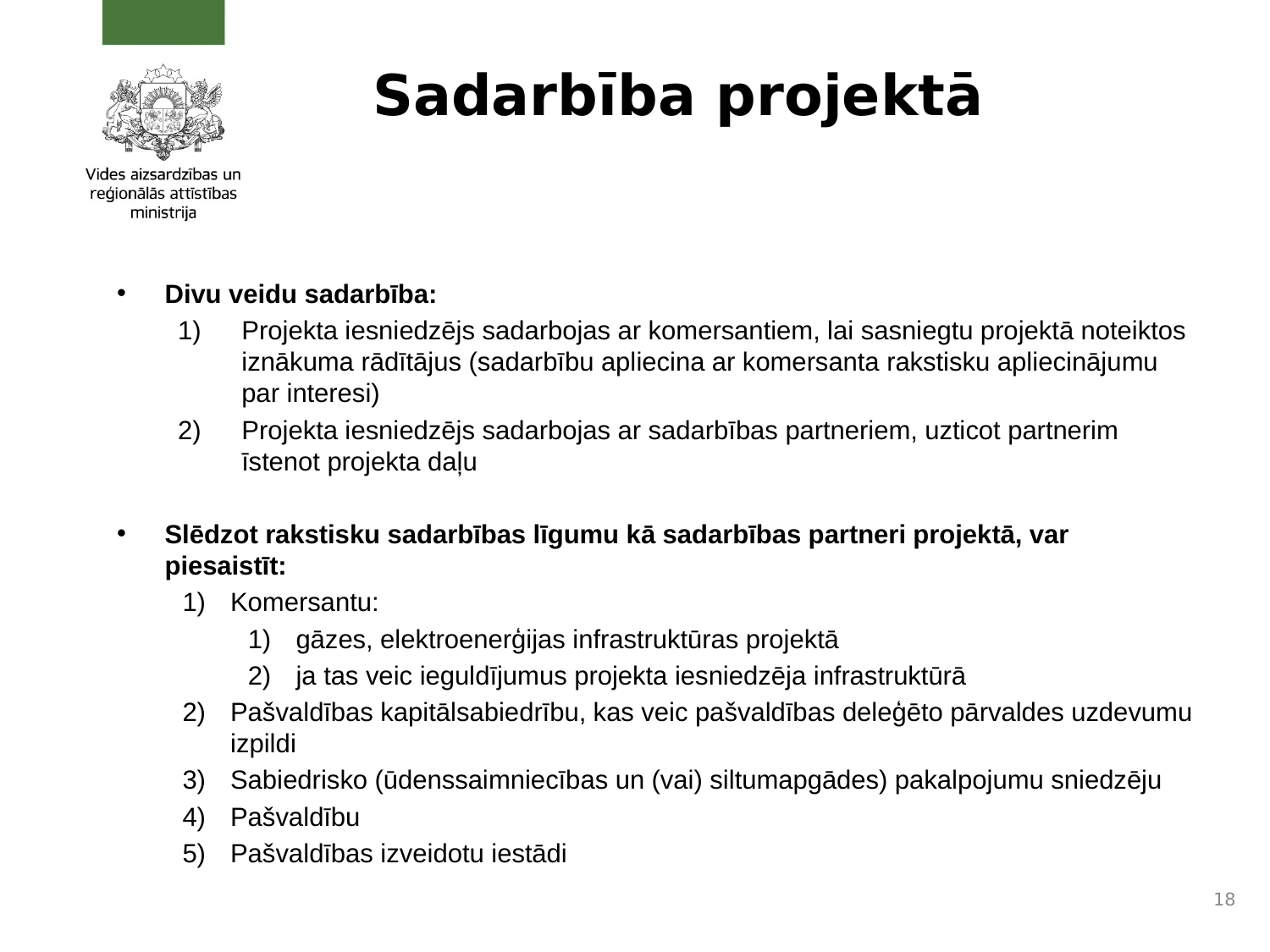

# Sadarbība projektā
Divu veidu sadarbība:
Projekta iesniedzējs sadarbojas ar komersantiem, lai sasniegtu projektā noteiktos iznākuma rādītājus (sadarbību apliecina ar komersanta rakstisku apliecinājumu par interesi)
Projekta iesniedzējs sadarbojas ar sadarbības partneriem, uzticot partnerim īstenot projekta daļu

Slēdzot rakstisku sadarbības līgumu kā sadarbības partneri projektā, var piesaistīt:
Komersantu:
gāzes, elektroenerģijas infrastruktūras projektā
ja tas veic ieguldījumus projekta iesniedzēja infrastruktūrā
Pašvaldības kapitālsabiedrību, kas veic pašvaldības deleģēto pārvaldes uzdevumu izpildi
Sabiedrisko (ūdenssaimniecības un (vai) siltumapgādes) pakalpojumu sniedzēju
Pašvaldību
Pašvaldības izveidotu iestādi

18